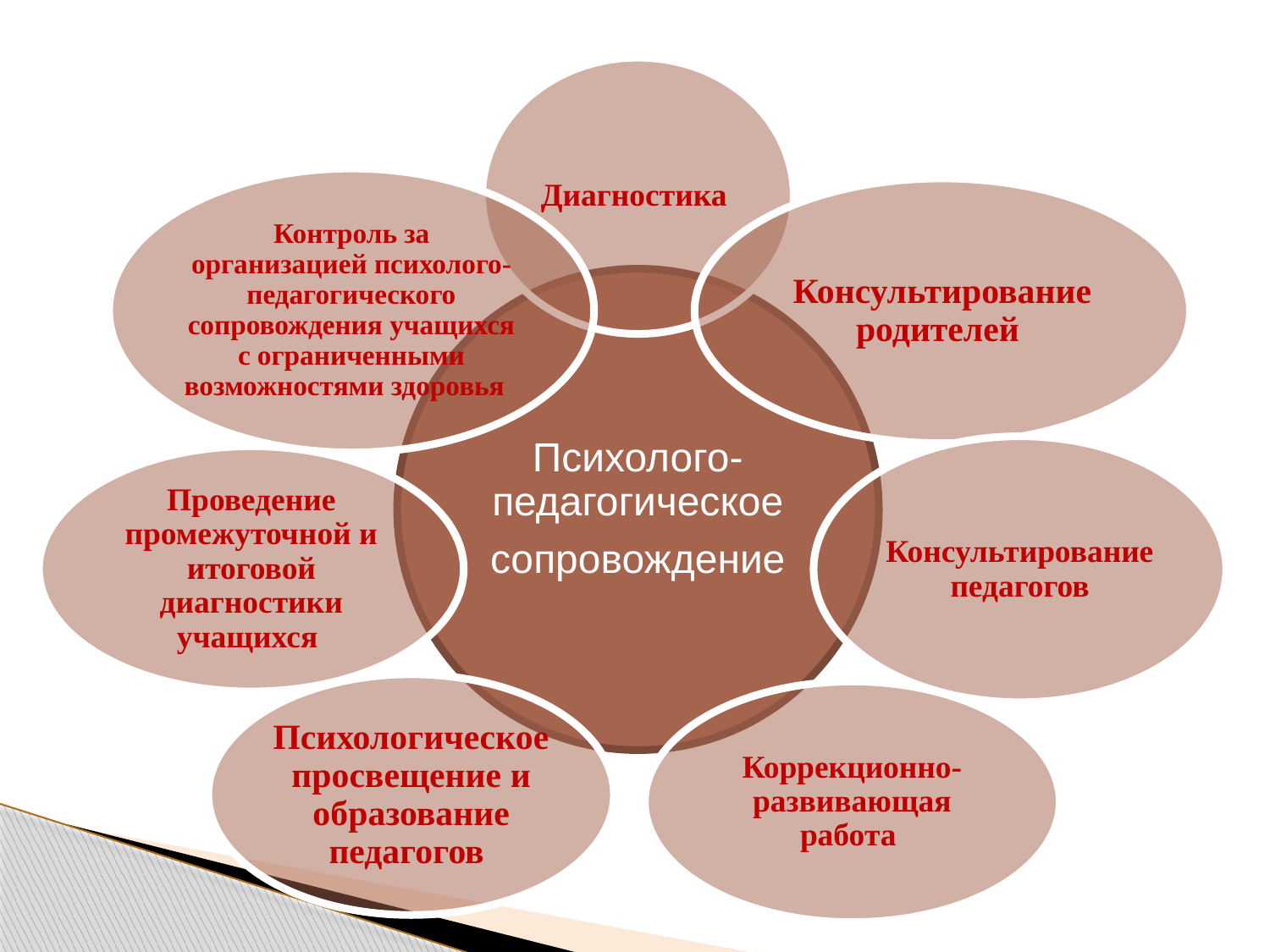

Психолого-педагогическое
сопровождение
Диагностика
Консультирование родителей
Консультирование педагогов
Коррекционно-развивающая работа
Контроль за организацией психолого-педагогического сопровождения учащихся с ограниченными возможностями здоровья
Проведение промежуточной и итоговой диагностики учащихся
Психологическое просвещение и образование педагогов